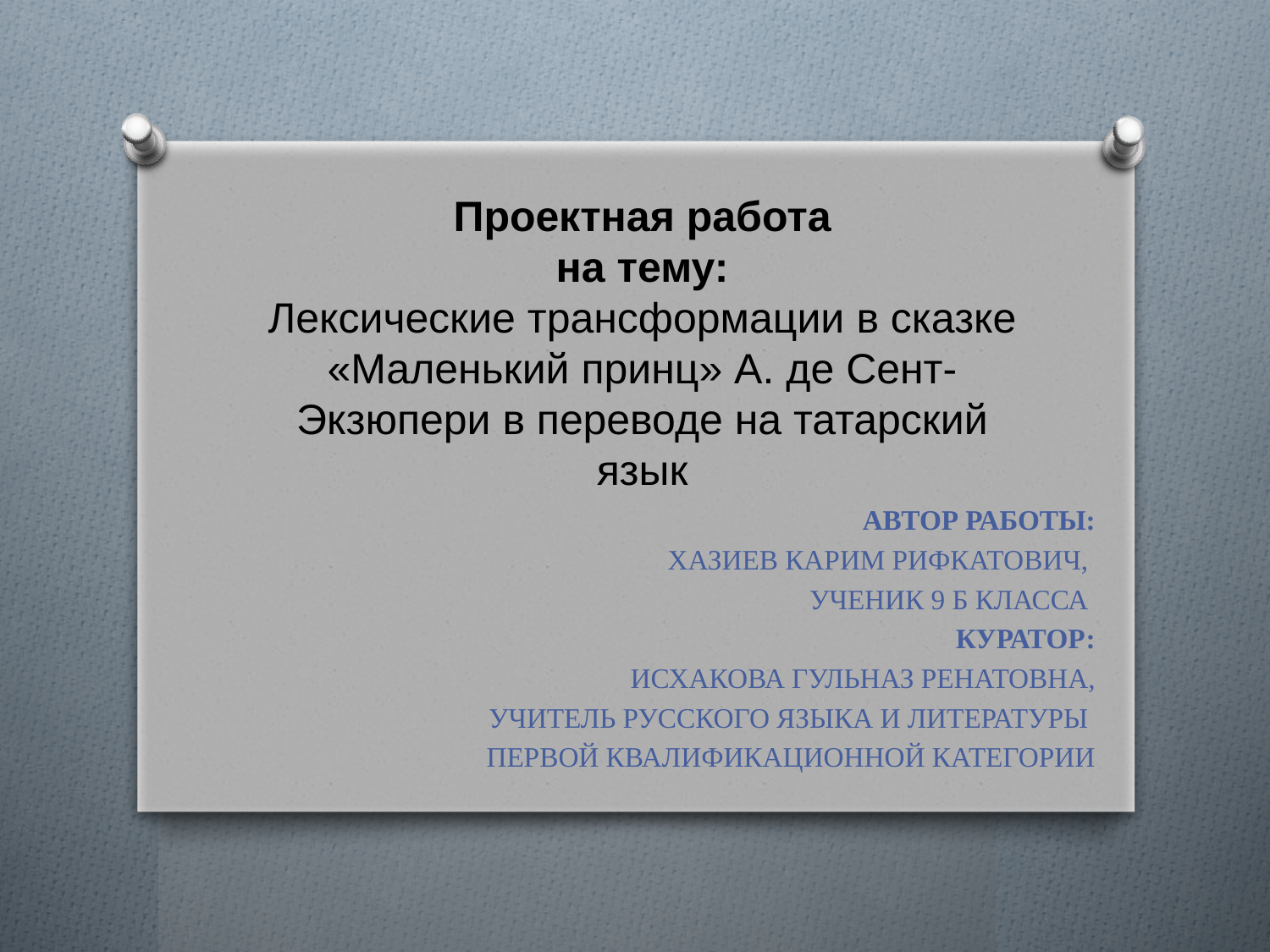

# Проектная работа на тему: Лексические трансформации в сказке «Маленький принц» А. де Сент-Экзюпери в переводе на татарский язык
АВТОР РАБОТЫ:
ХАЗИЕВ КАРИМ РИФКАТОВИЧ,
УЧЕНИК 9 Б КЛАССА
КУРАТОР:
ИСХАКОВА ГУЛЬНАЗ РЕНАТОВНА,
 УЧИТЕЛЬ РУССКОГО ЯЗЫКА И ЛИТЕРАТУРЫ
ПЕРВОЙ КВАЛИФИКАЦИОННОЙ КАТЕГОРИИ